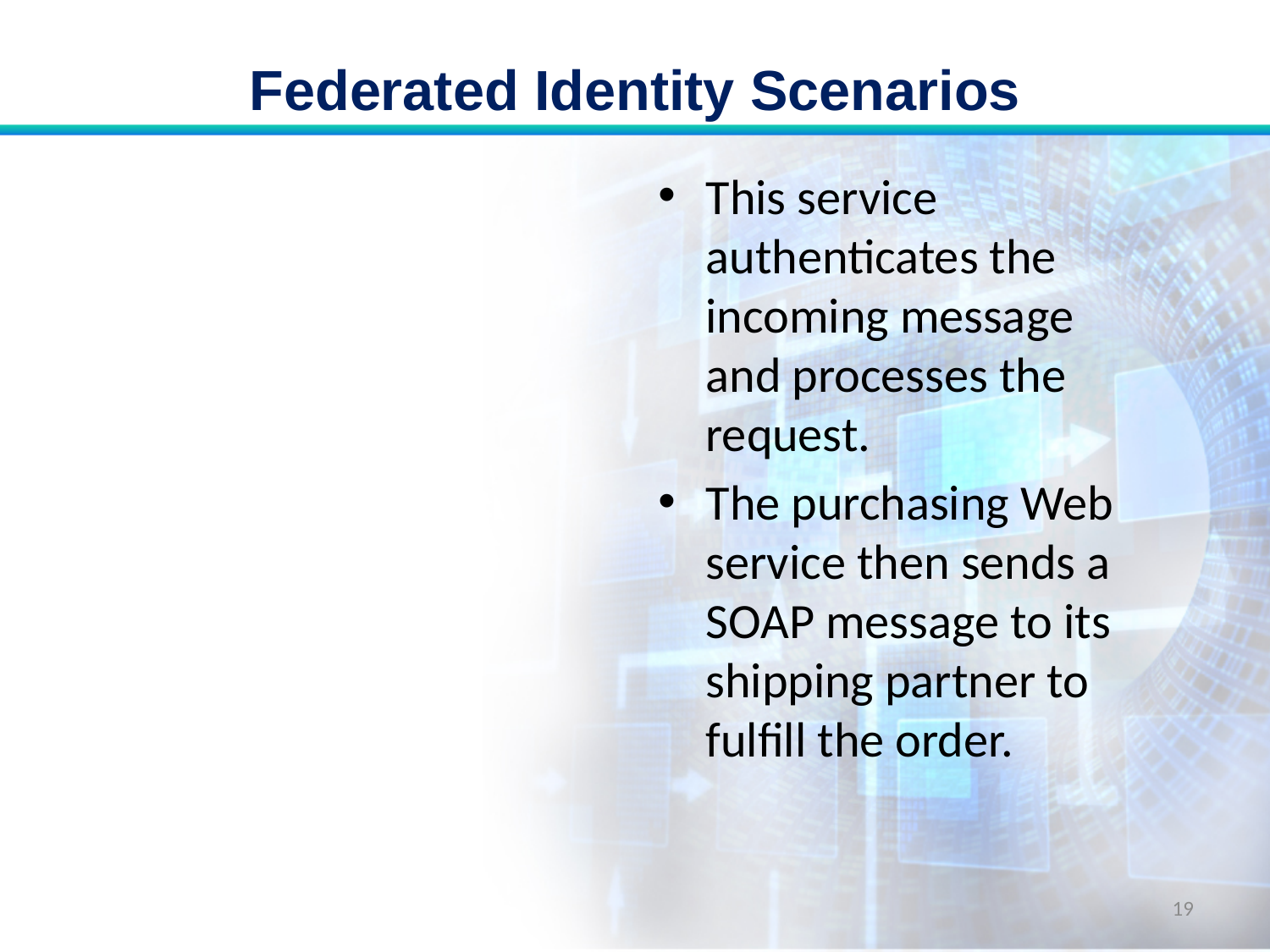

# Federated Identity Scenarios
This service authenticates the incoming message and processes the request.
The purchasing Web service then sends a SOAP message to its shipping partner to fulfill the order.
19